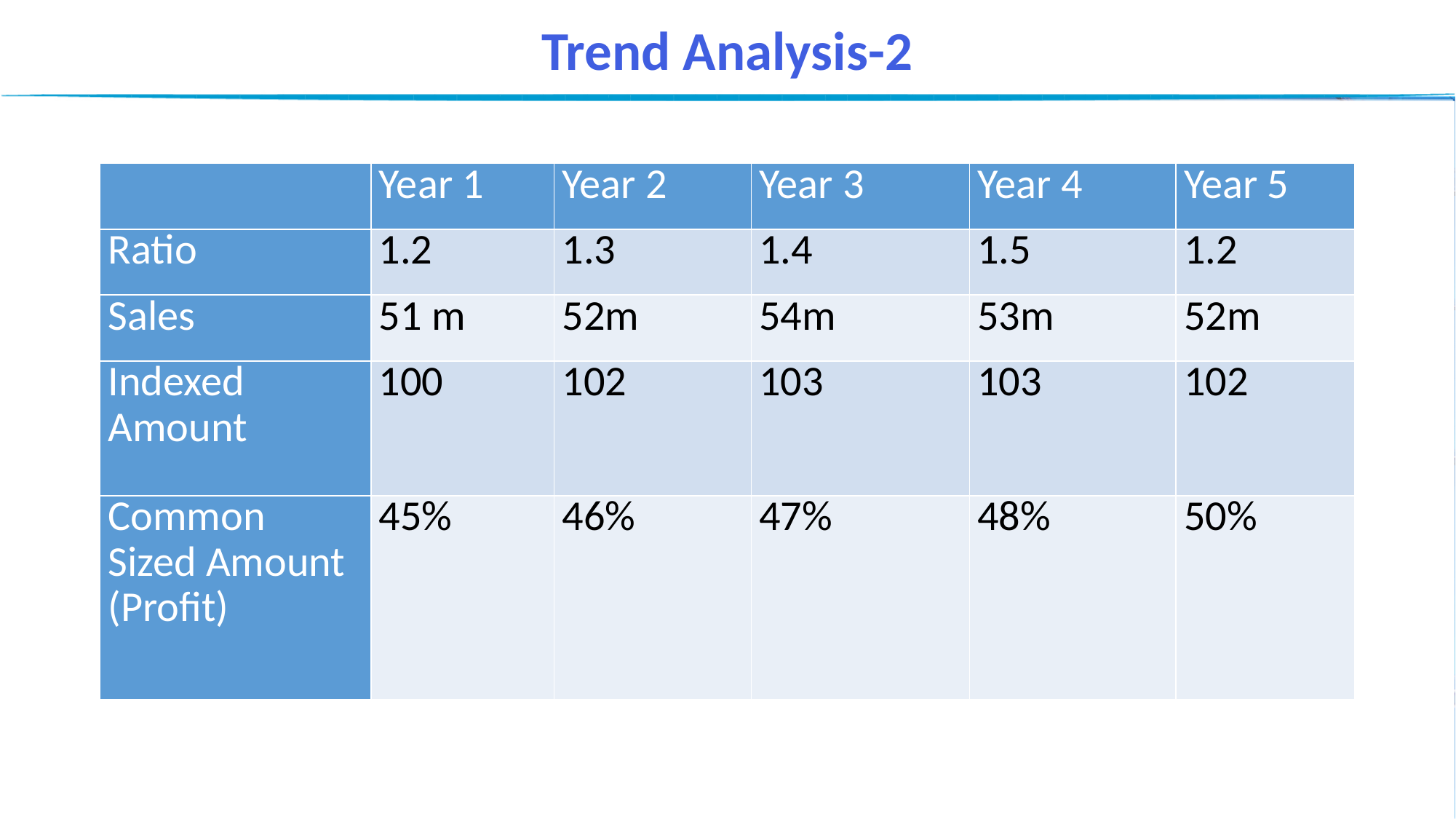

Trend Analysis-2

|  | Year 1 | Year 2 | Year 3 | Year 4 | Year 5 |
| --- | --- | --- | --- | --- | --- |
| Ratio | 1.2 | 1.3 | 1.4 | 1.5 | 1.2 |
| Sales | 51 m | 52m | 54m | 53m | 52m |
| Indexed Amount | 100 | 102 | 103 | 103 | 102 |
| Common Sized Amount (Profit) | 45% | 46% | 47% | 48% | 50% |